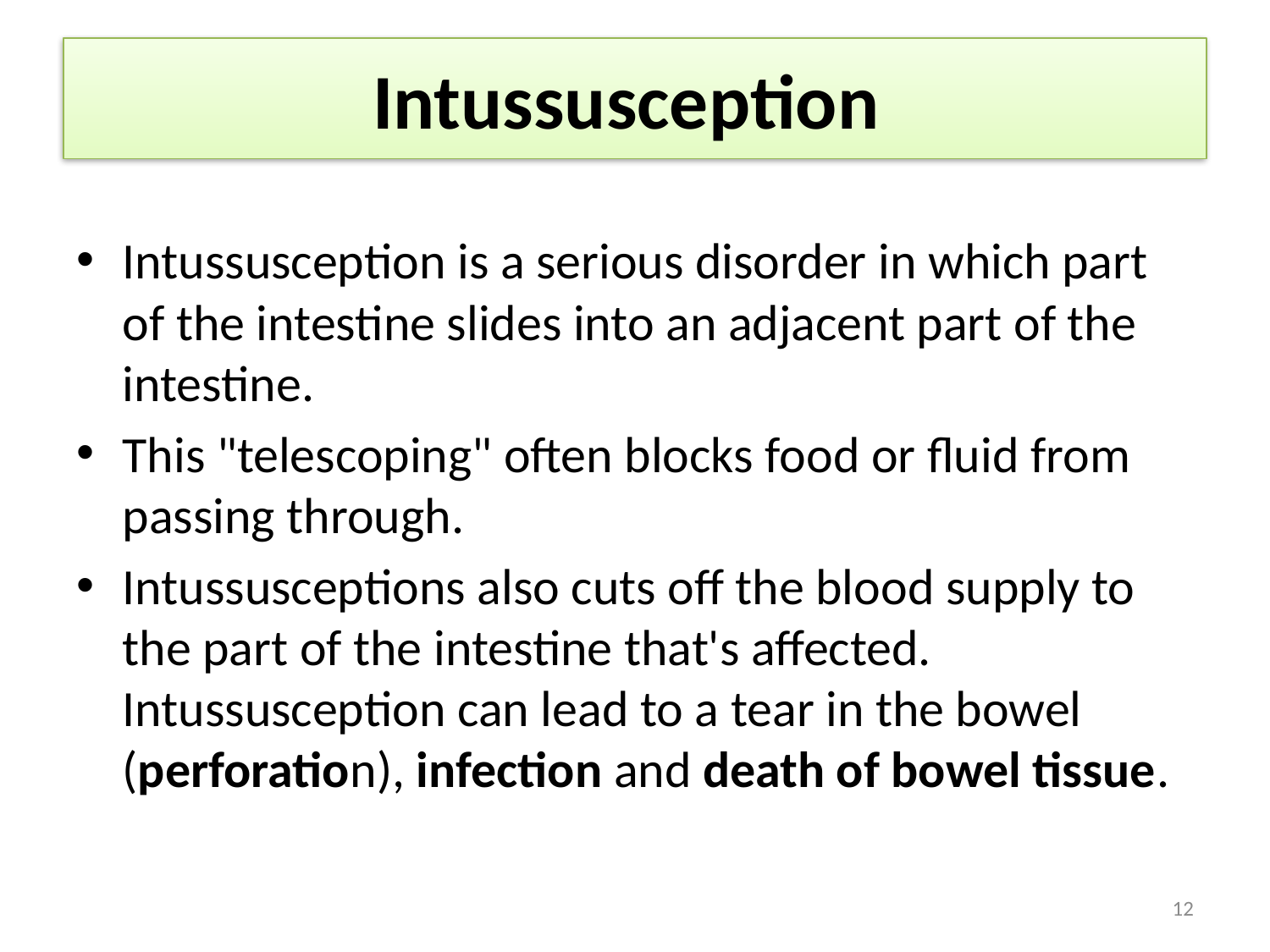

# Intussusception
Intussusception is a serious disorder in which part of the intestine slides into an adjacent part of the intestine.
This "telescoping" often blocks food or fluid from passing through.
Intussusceptions also cuts off the blood supply to the part of the intestine that's affected. Intussusception can lead to a tear in the bowel (perforation), infection and death of bowel tissue.

12